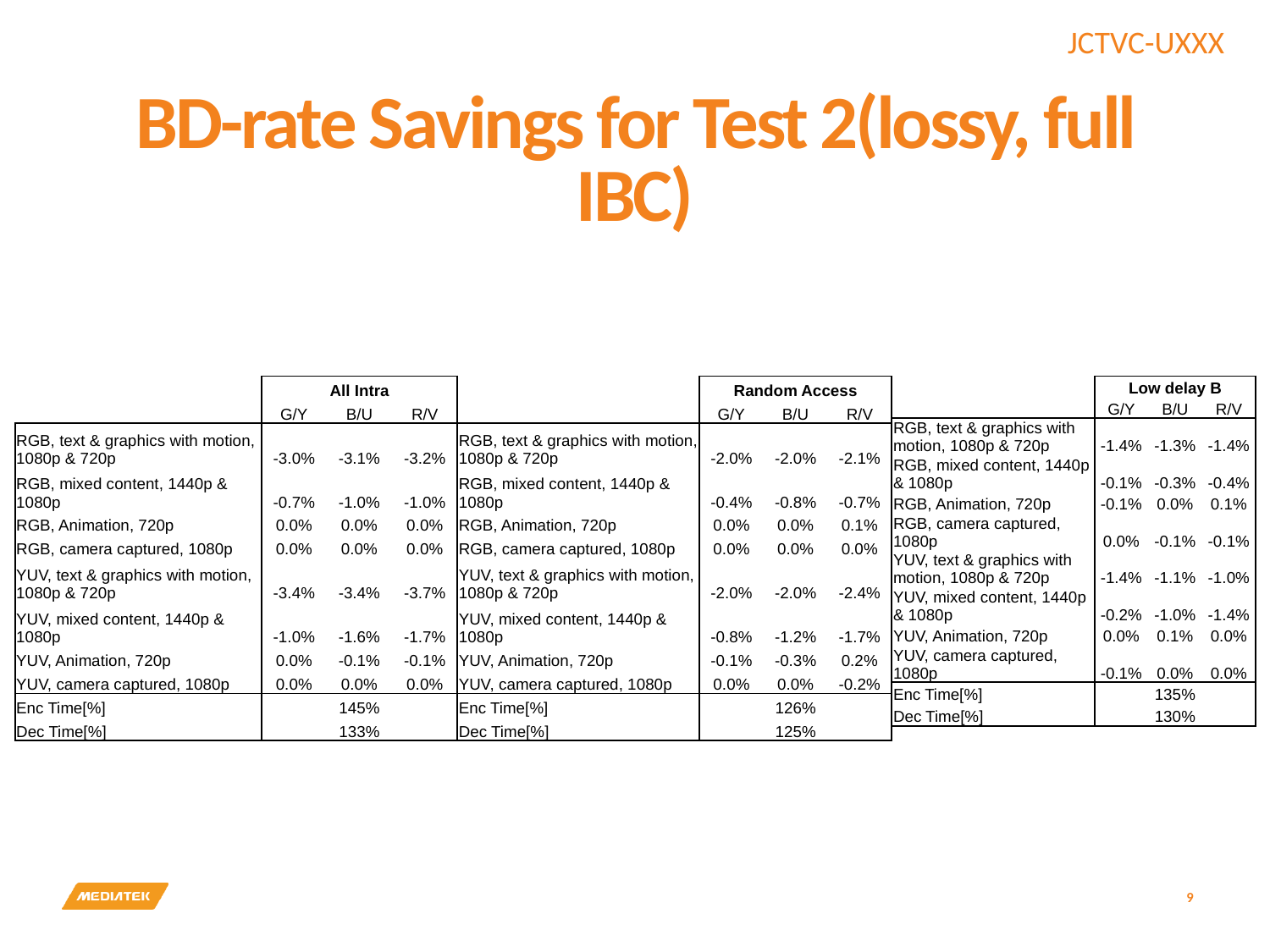

# BD-rate Savings for Test 2(lossy, full IBC)

|  | All Intra |  |  |
| --- | --- | --- | --- |
|  | G/Y | B/U | R/V |
| RGB, text & graphics with motion, 1080p & 720p | -3.0% | -3.1% | -3.2% |
| RGB, mixed content, 1440p & 1080p | -0.7% | -1.0% | -1.0% |
| RGB, Animation, 720p | 0.0% | 0.0% | 0.0% |
| RGB, camera captured, 1080p | 0.0% | 0.0% | 0.0% |
| YUV, text & graphics with motion, 1080p & 720p | -3.4% | -3.4% | -3.7% |
| YUV, mixed content, 1440p & 1080p | -1.0% | -1.6% | -1.7% |
| YUV, Animation, 720p | 0.0% | -0.1% | -0.1% |
| YUV, camera captured, 1080p | 0.0% | 0.0% | 0.0% |
| Enc Time[%] | 145% |  |  |
| Dec Time[%] | 133% |  |  |
|  | Random Access |  |  |
| --- | --- | --- | --- |
|  | G/Y | B/U | R/V |
| RGB, text & graphics with motion, 1080p & 720p | -2.0% | -2.0% | -2.1% |
| RGB, mixed content, 1440p & 1080p | -0.4% | -0.8% | -0.7% |
| RGB, Animation, 720p | 0.0% | 0.0% | 0.1% |
| RGB, camera captured, 1080p | 0.0% | 0.0% | 0.0% |
| YUV, text & graphics with motion, 1080p & 720p | -2.0% | -2.0% | -2.4% |
| YUV, mixed content, 1440p & 1080p | -0.8% | -1.2% | -1.7% |
| YUV, Animation, 720p | -0.1% | -0.3% | 0.2% |
| YUV, camera captured, 1080p | 0.0% | 0.0% | -0.2% |
| Enc Time[%] | 126% |  |  |
| Dec Time[%] | 125% |  |  |
|  | Low delay B |  |  |
| --- | --- | --- | --- |
|  | G/Y | B/U | R/V |
| RGB, text & graphics with motion, 1080p & 720p | -1.4% | -1.3% | -1.4% |
| RGB, mixed content, 1440p & 1080p | -0.1% | -0.3% | -0.4% |
| RGB, Animation, 720p | -0.1% | 0.0% | 0.1% |
| RGB, camera captured, 1080p | 0.0% | -0.1% | -0.1% |
| YUV, text & graphics with motion, 1080p & 720p | -1.4% | -1.1% | -1.0% |
| YUV, mixed content, 1440p & 1080p | -0.2% | -1.0% | -1.4% |
| YUV, Animation, 720p | 0.0% | 0.1% | 0.0% |
| YUV, camera captured, 1080p | -0.1% | 0.0% | 0.0% |
| Enc Time[%] | 135% |  |  |
| Dec Time[%] | 130% |  |  |
9